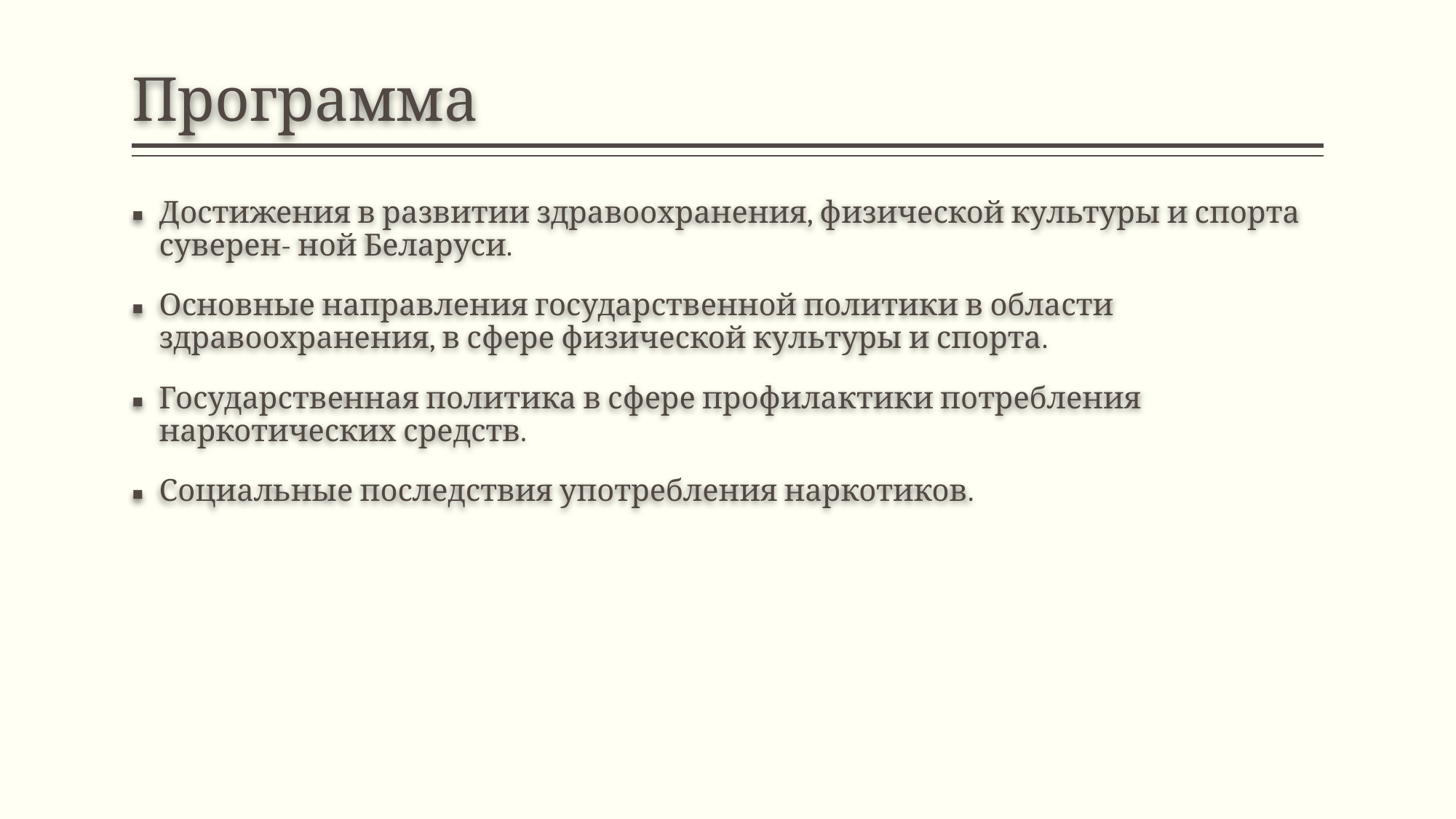

# Программа
Достижения в развитии здравоохранения, физической культуры и спорта суверен- ной Беларуси.
Основные направления государственной политики в области здравоохранения, в сфере физической культуры и спорта.
Государственная политика в сфере профилактики потребления наркотических средств.
Социальные последствия употребления наркотиков.